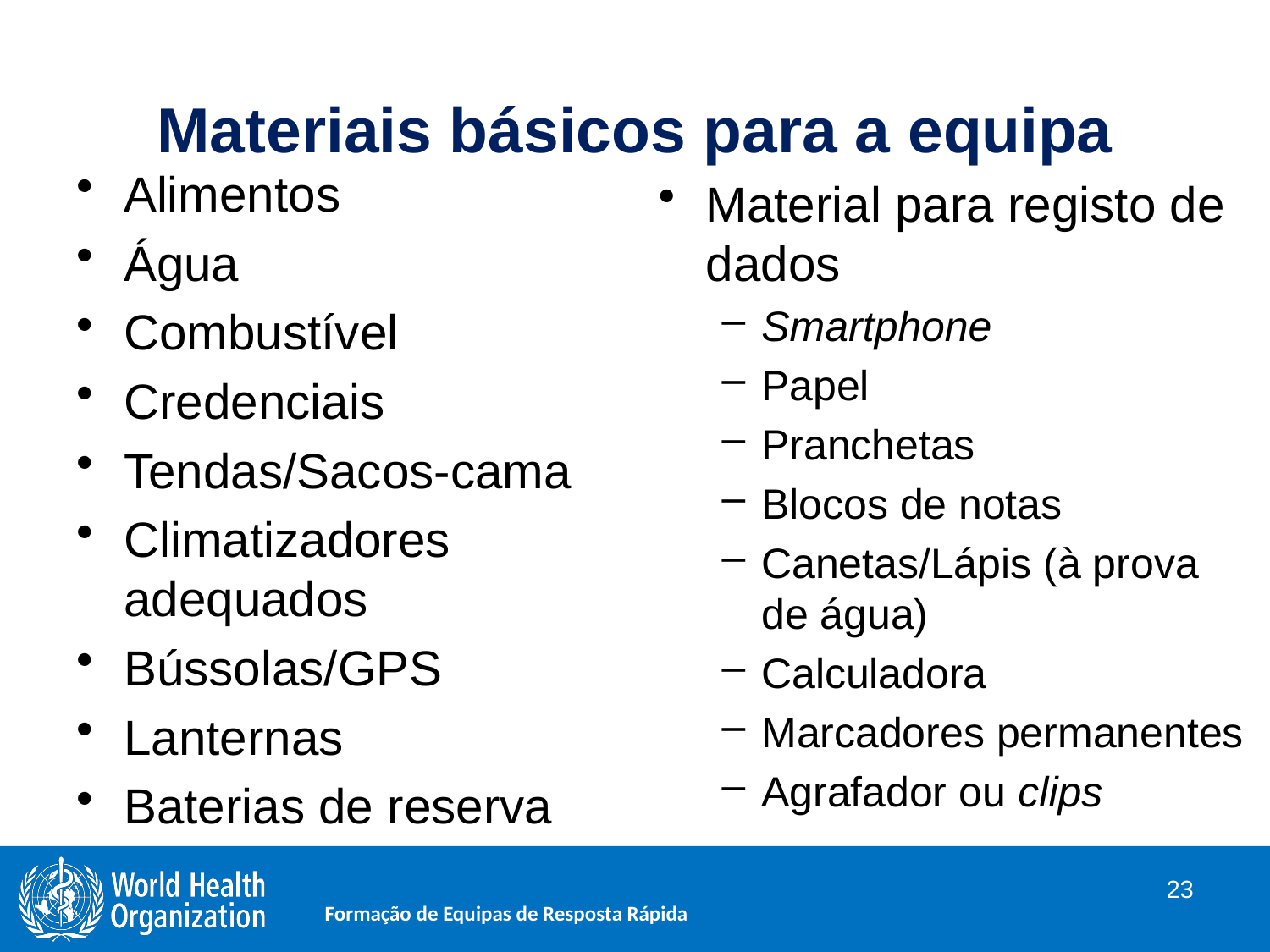

# Materiais básicos para a equipa
Alimentos
Água
Combustível
Credenciais
Tendas/Sacos-cama
Climatizadores adequados
Bússolas/GPS
Lanternas
Baterias de reserva
Material para registo de dados
Smartphone
Papel
Pranchetas
Blocos de notas
Canetas/Lápis (à prova de água)
Calculadora
Marcadores permanentes
Agrafador ou clips
23